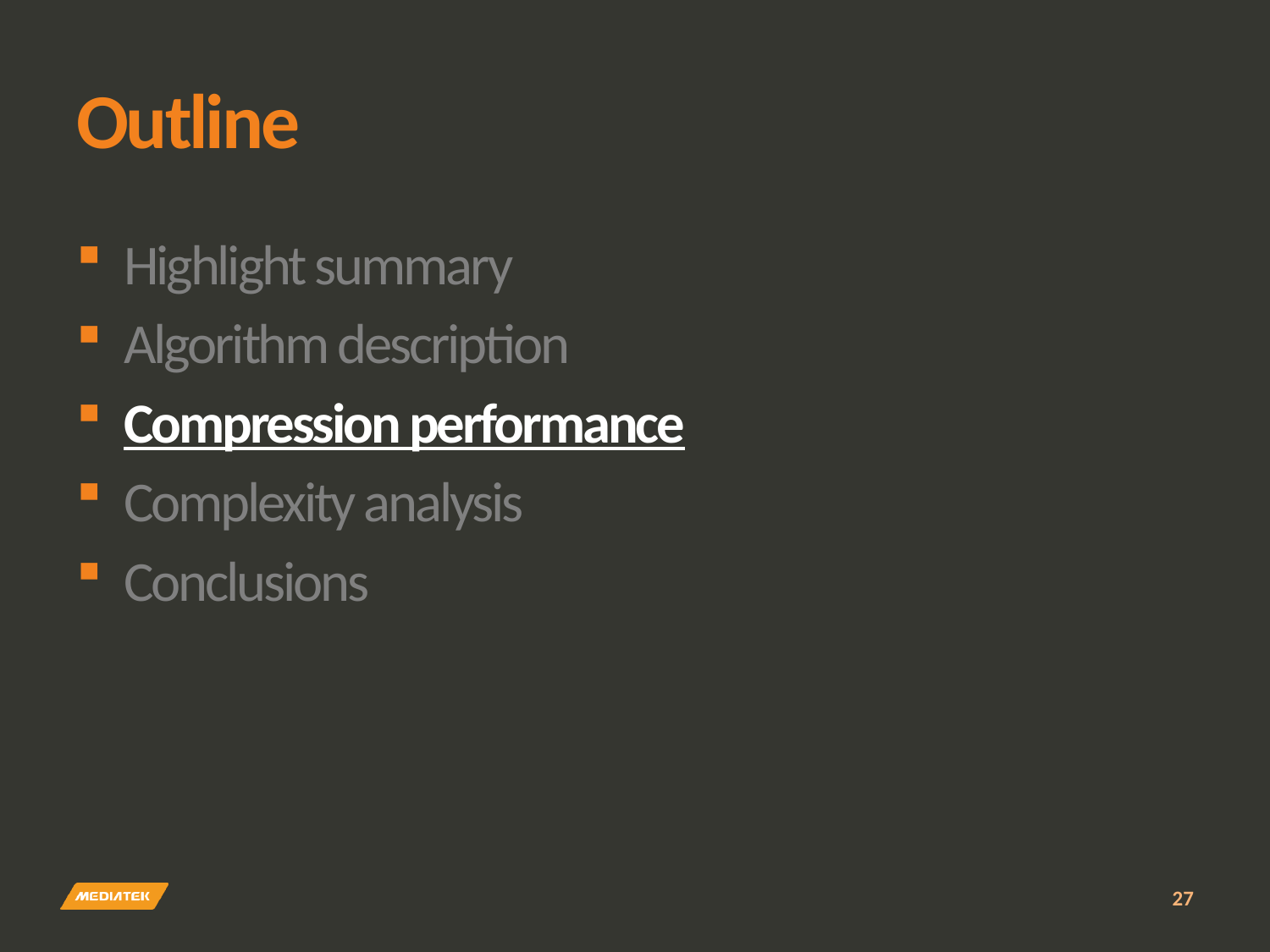

# Outline
Highlight summary
Algorithm description
Compression performance
Complexity analysis
Conclusions
27